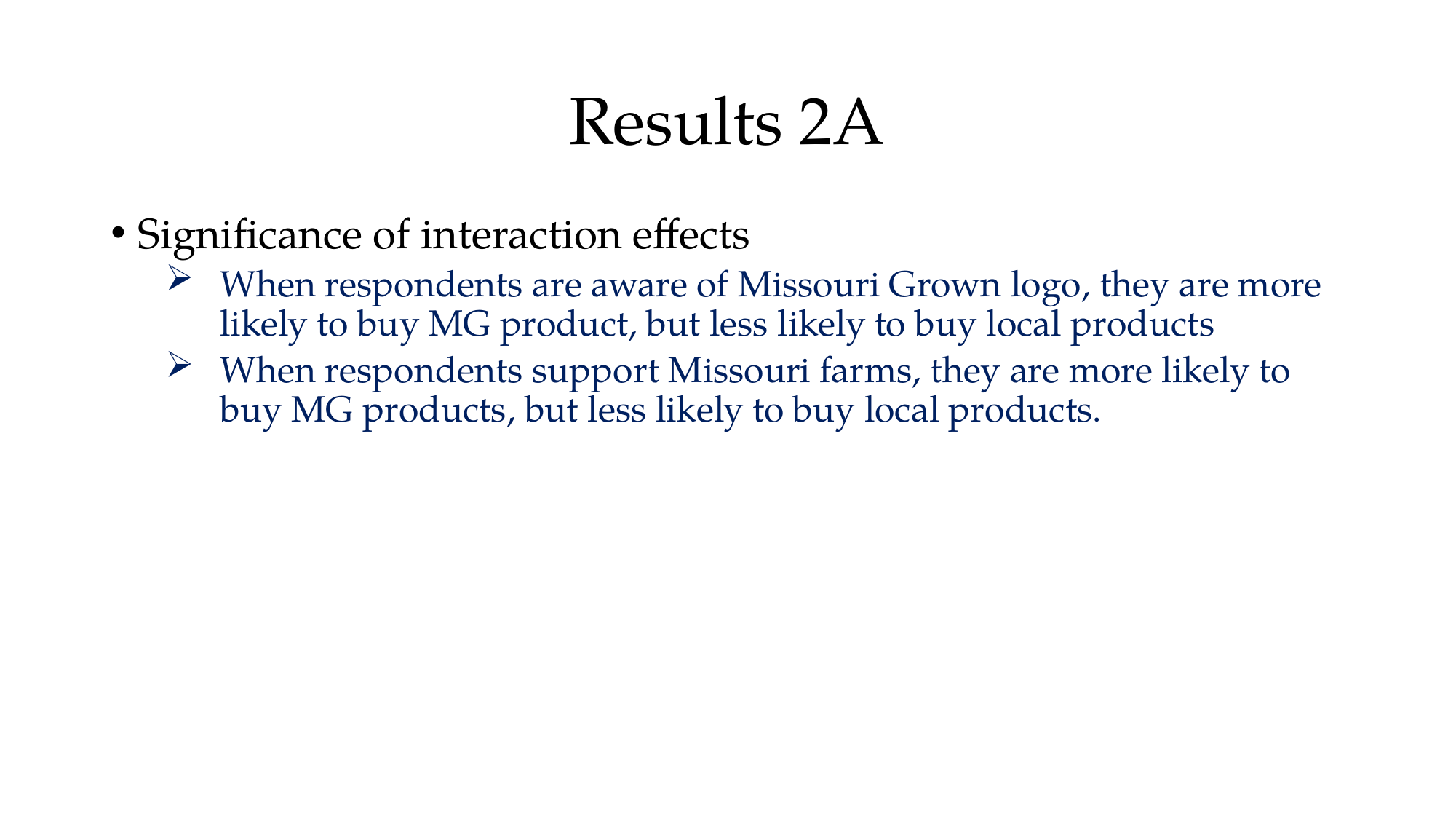

# Results 2A
Significance of interaction effects
When respondents are aware of Missouri Grown logo, they are more likely to buy MG product, but less likely to buy local products
When respondents support Missouri farms, they are more likely to buy MG products, but less likely to buy local products.